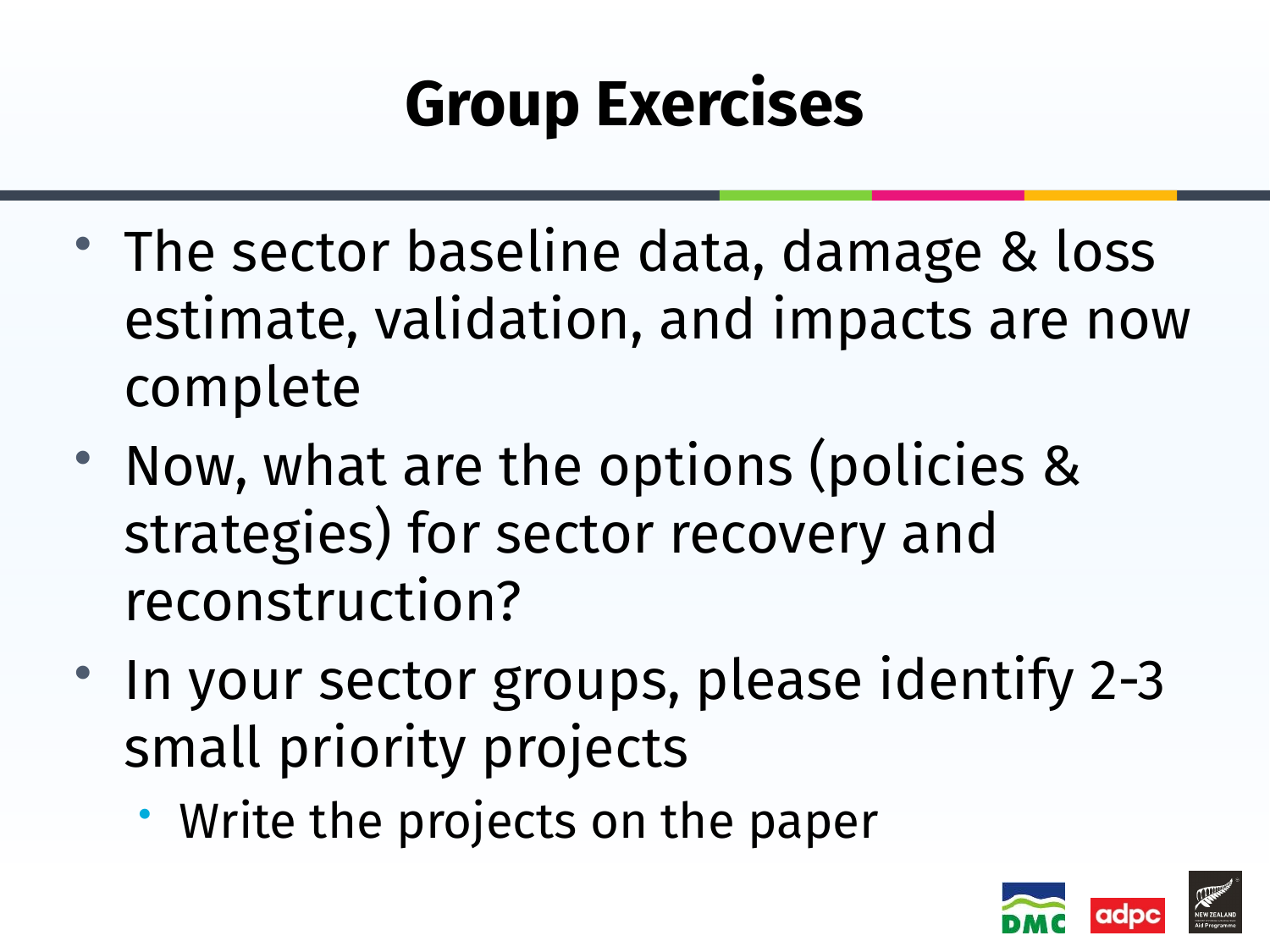

# Group Exercises
The sector baseline data, damage & loss estimate, validation, and impacts are now complete
Now, what are the options (policies & strategies) for sector recovery and reconstruction?
In your sector groups, please identify 2-3 small priority projects
Write the projects on the paper